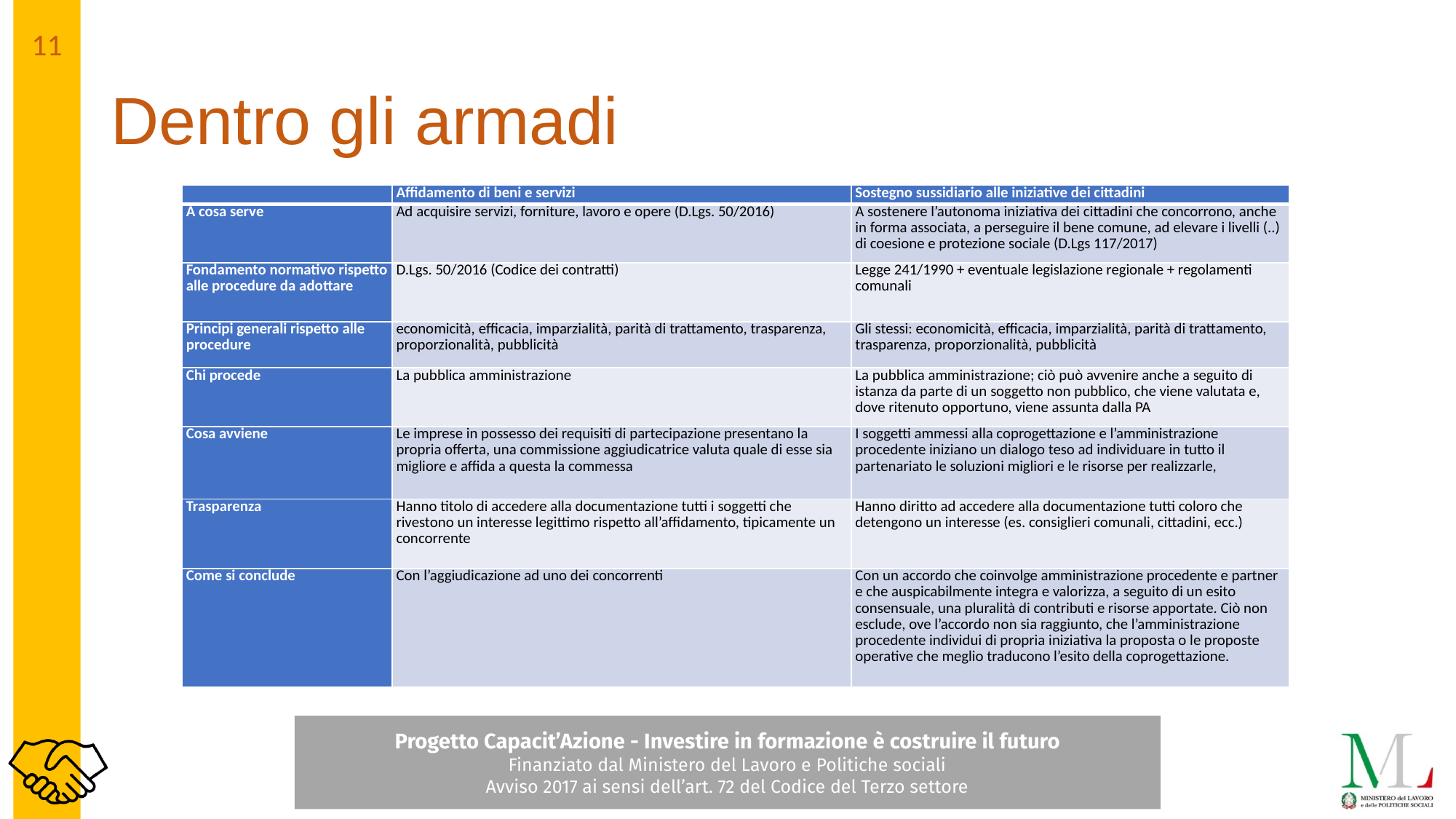

# Dentro gli armadi
|  | Affidamento di beni e servizi | Sostegno sussidiario alle iniziative dei cittadini |
| --- | --- | --- |
| A cosa serve | Ad acquisire servizi, forniture, lavoro e opere (D.Lgs. 50/2016) | A sostenere l’autonoma iniziativa dei cittadini che concorrono, anche in forma associata, a perseguire il bene comune, ad elevare i livelli (..) di coesione e protezione sociale (D.Lgs 117/2017) |
| Fondamento normativo rispetto alle procedure da adottare | D.Lgs. 50/2016 (Codice dei contratti) | Legge 241/1990 + eventuale legislazione regionale + regolamenti comunali |
| Principi generali rispetto alle procedure | economicità, efficacia, imparzialità, parità di trattamento, trasparenza, proporzionalità, pubblicità | Gli stessi: economicità, efficacia, imparzialità, parità di trattamento, trasparenza, proporzionalità, pubblicità |
| Chi procede | La pubblica amministrazione | La pubblica amministrazione; ciò può avvenire anche a seguito di istanza da parte di un soggetto non pubblico, che viene valutata e, dove ritenuto opportuno, viene assunta dalla PA |
| Cosa avviene | Le imprese in possesso dei requisiti di partecipazione presentano la propria offerta, una commissione aggiudicatrice valuta quale di esse sia migliore e affida a questa la commessa | I soggetti ammessi alla coprogettazione e l’amministrazione procedente iniziano un dialogo teso ad individuare in tutto il partenariato le soluzioni migliori e le risorse per realizzarle, |
| Trasparenza | Hanno titolo di accedere alla documentazione tutti i soggetti che rivestono un interesse legittimo rispetto all’affidamento, tipicamente un concorrente | Hanno diritto ad accedere alla documentazione tutti coloro che detengono un interesse (es. consiglieri comunali, cittadini, ecc.) |
| Come si conclude | Con l’aggiudicazione ad uno dei concorrenti | Con un accordo che coinvolge amministrazione procedente e partner e che auspicabilmente integra e valorizza, a seguito di un esito consensuale, una pluralità di contributi e risorse apportate. Ciò non esclude, ove l’accordo non sia raggiunto, che l’amministrazione procedente individui di propria iniziativa la proposta o le proposte operative che meglio traducono l’esito della coprogettazione. |
11